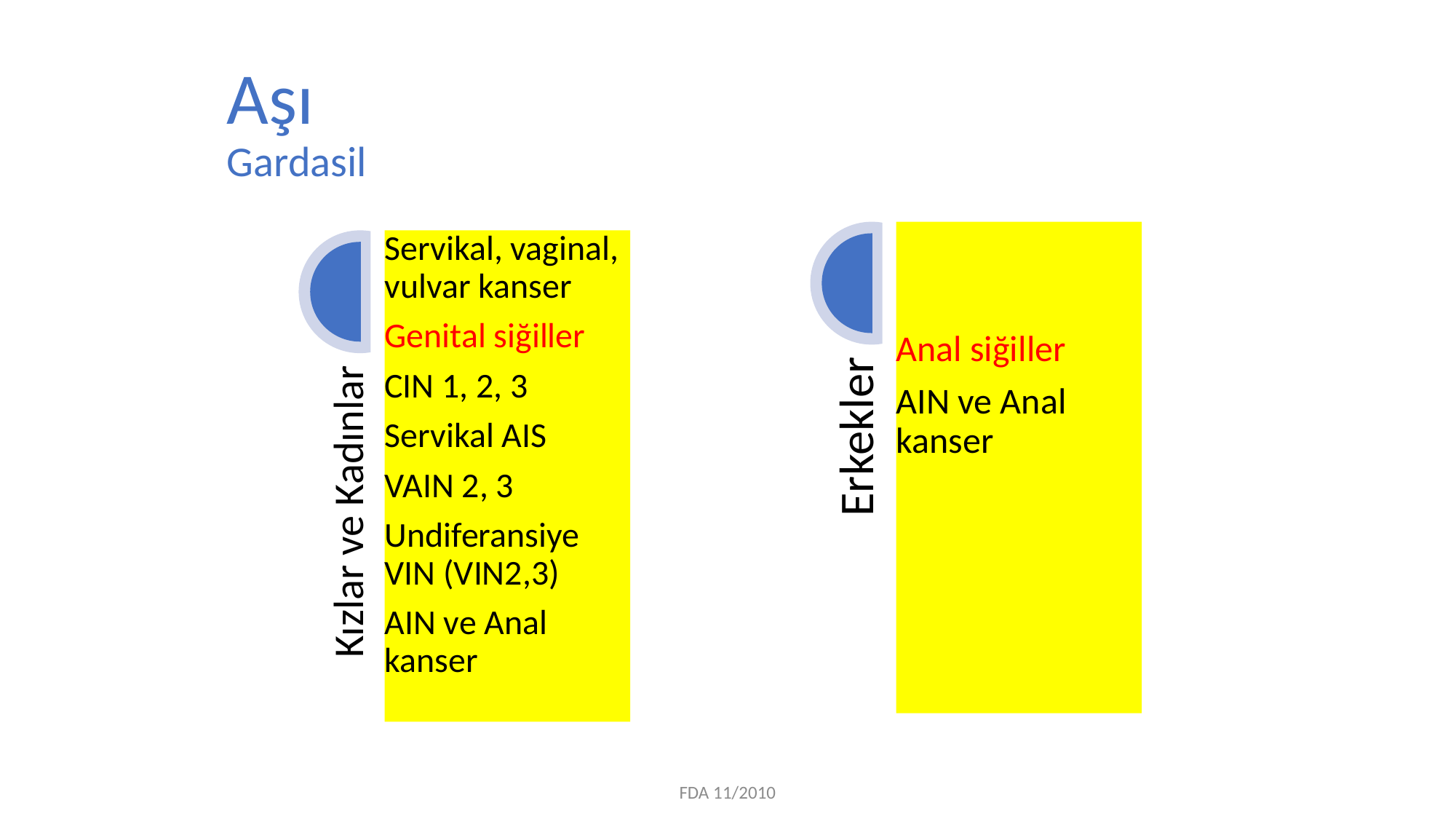

# Aşı Gardasil
Erkekler

Anal siğiller
AIN ve Anal kanser
Kızlar ve Kadınlar
Servikal, vaginal, vulvar kanser
Genital siğiller
CIN 1, 2, 3
Servikal AIS
VAIN 2, 3
Undiferansiye VIN (VIN2,3)
AIN ve Anal kanser

FDA 11/2010